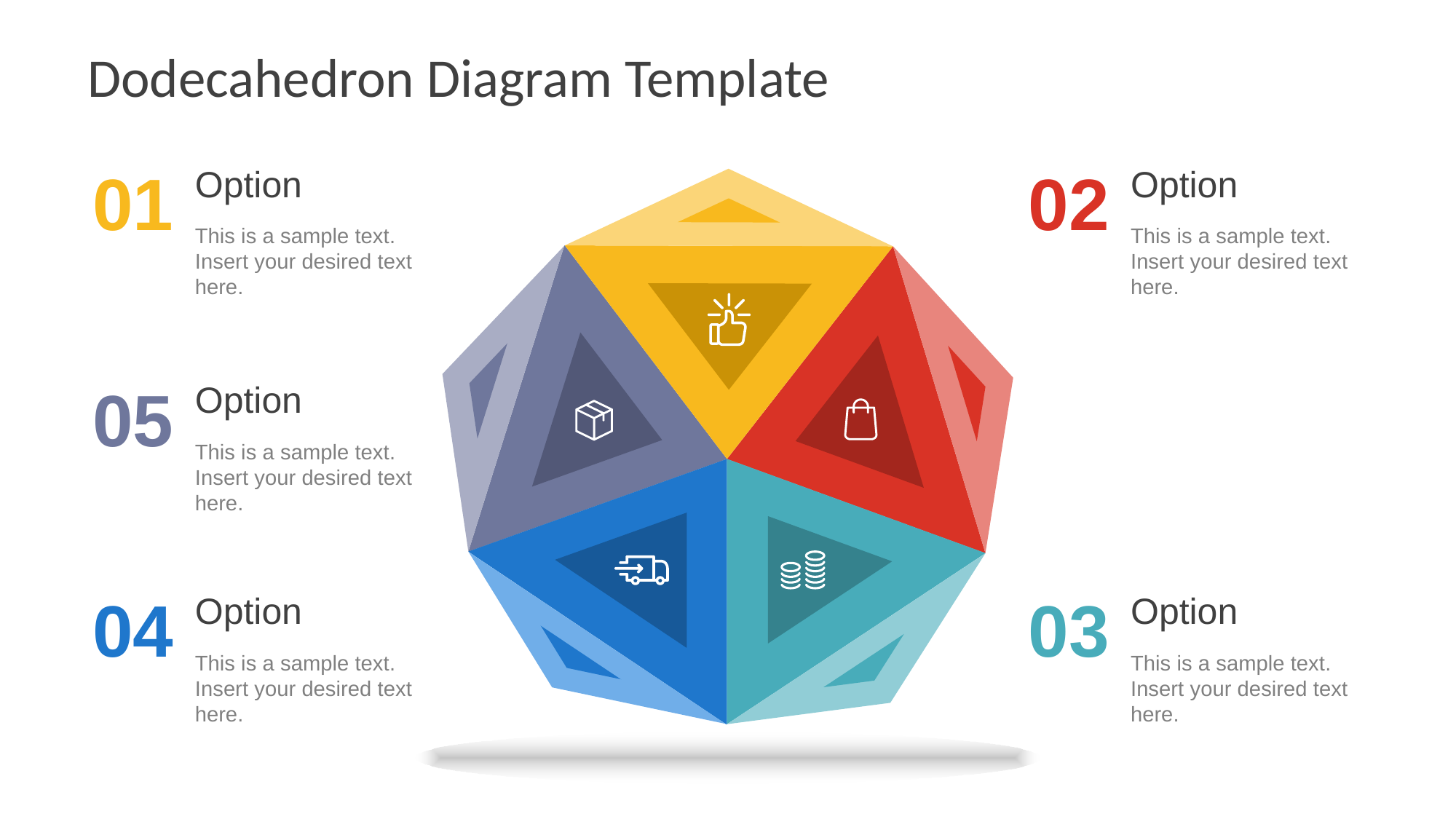

# Dodecahedron Diagram Template
01
Option
This is a sample text.  Insert your desired text here.
02
Option
This is a sample text.  Insert your desired text here.

05
Option
This is a sample text.  Insert your desired text here.

04
Option
This is a sample text.  Insert your desired text here.
03
Option
This is a sample text.  Insert your desired text here.